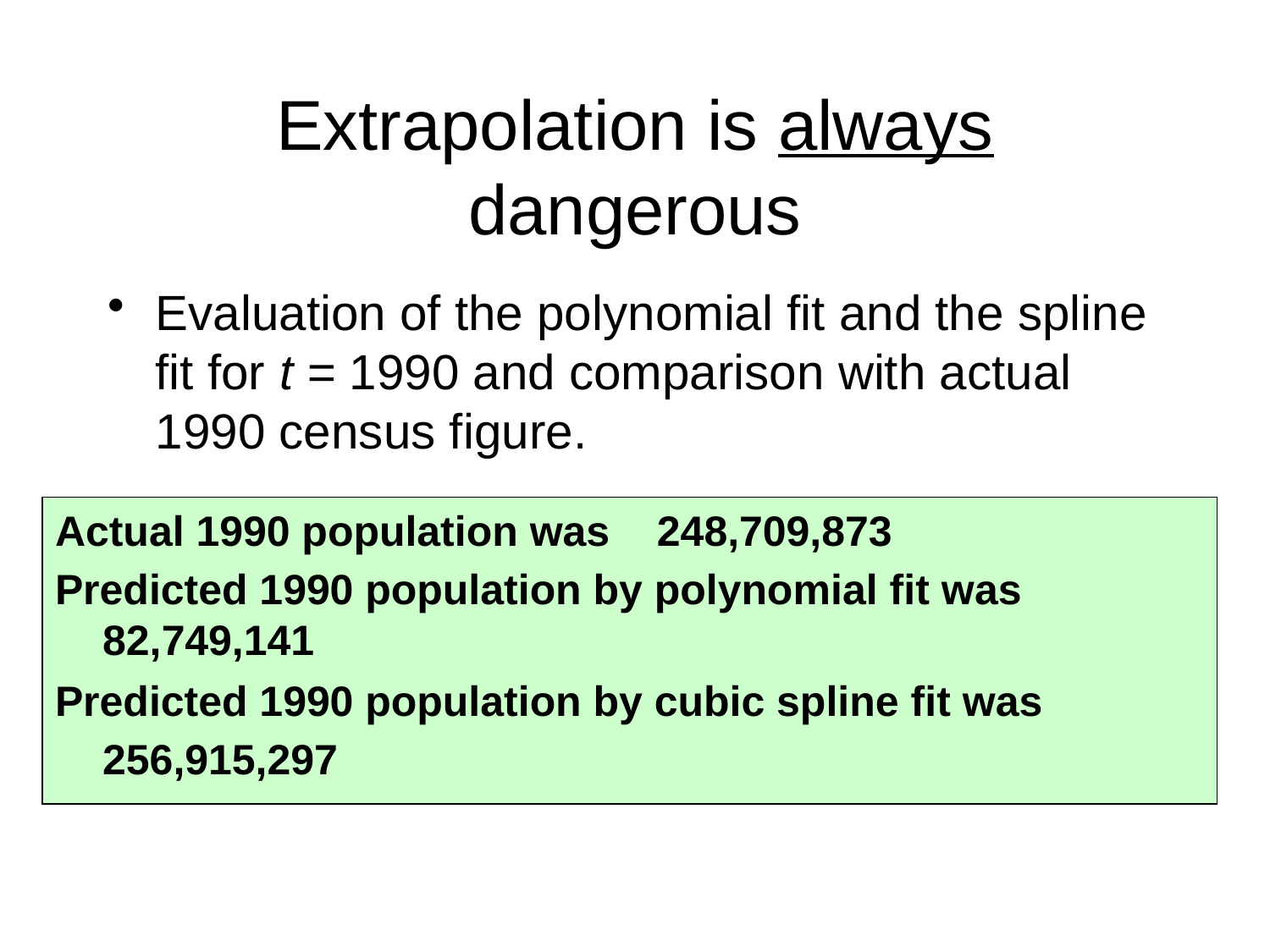

# Extrapolation is always dangerous
Evaluation of the polynomial fit and the spline fit for t = 1990 and comparison with actual 1990 census figure.
Actual 1990 population was    248,709,873
Predicted 1990 population by polynomial fit was     82,749,141
Predicted 1990 population by cubic spline fit was    256,915,297